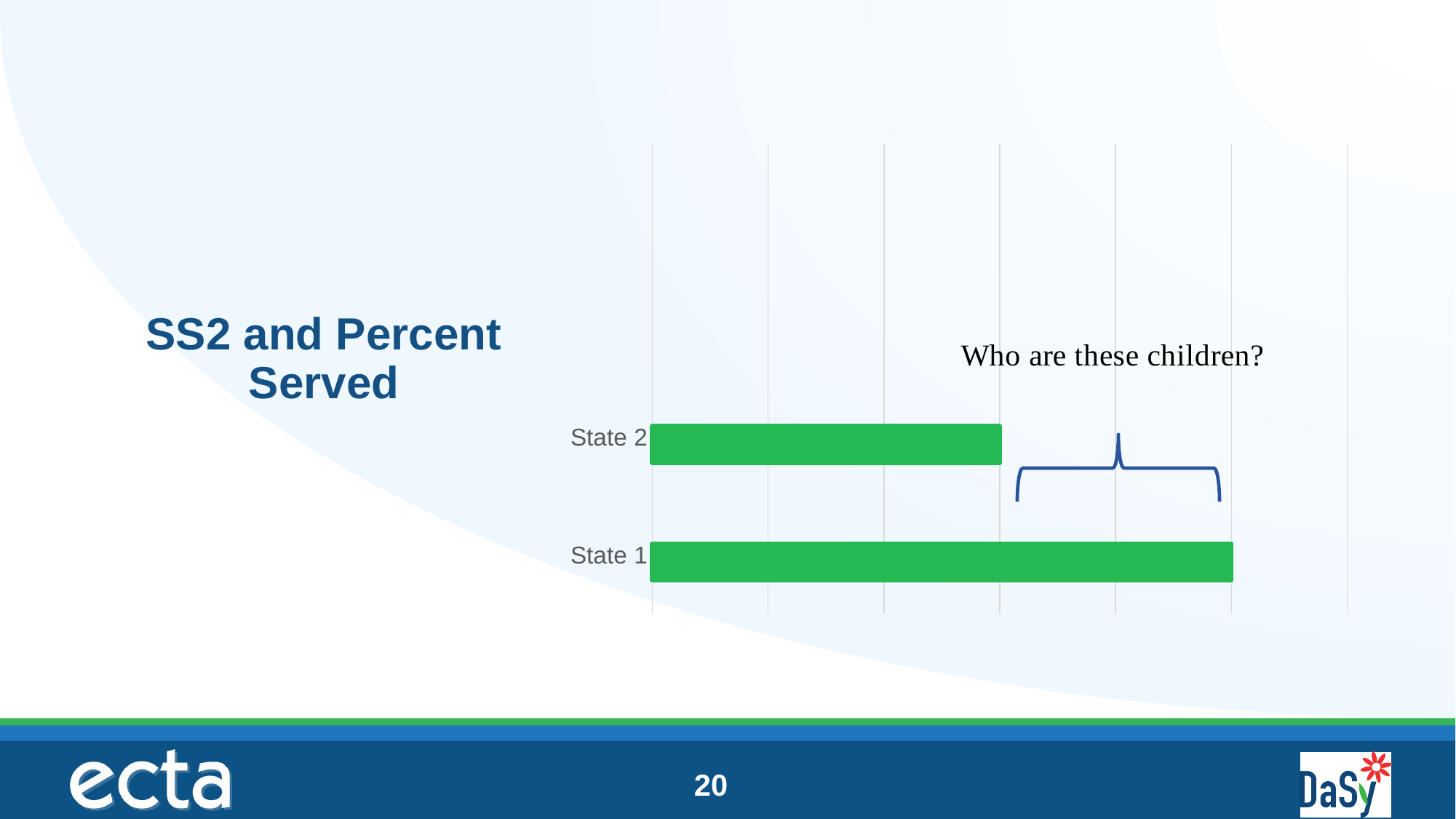

### Chart

| Category |  |  |  |
|---|---|---|---|
| State 1 | 5.0 | None | None |
| State 2 | 3.0 | None | None |
# SS2 and Percent Served

20